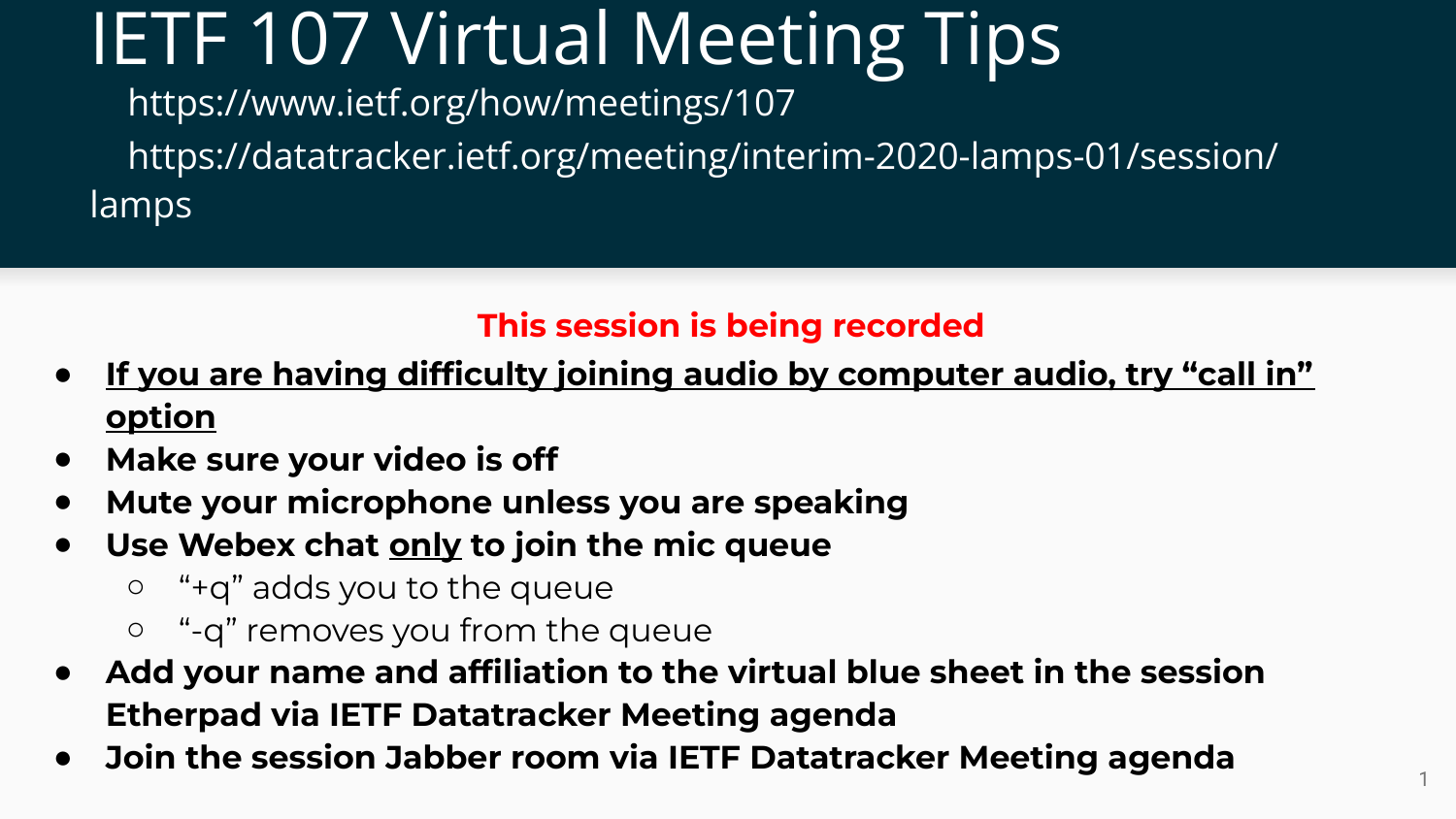

# IETF 107 Virtual Meeting Tips
    https://www.ietf.org/how/meetings/107
    https://datatracker.ietf.org/meeting/interim-2020-lamps-01/session/lamps
This session is being recorded
If you are having difficulty joining audio by computer audio, try “call in” option
Make sure your video is off
Mute your microphone unless you are speaking
Use Webex chat only to join the mic queue
“+q” adds you to the queue
“-q” removes you from the queue
Add your name and affiliation to the virtual blue sheet in the session Etherpad via IETF Datatracker Meeting agenda
Join the session Jabber room via IETF Datatracker Meeting agenda
1